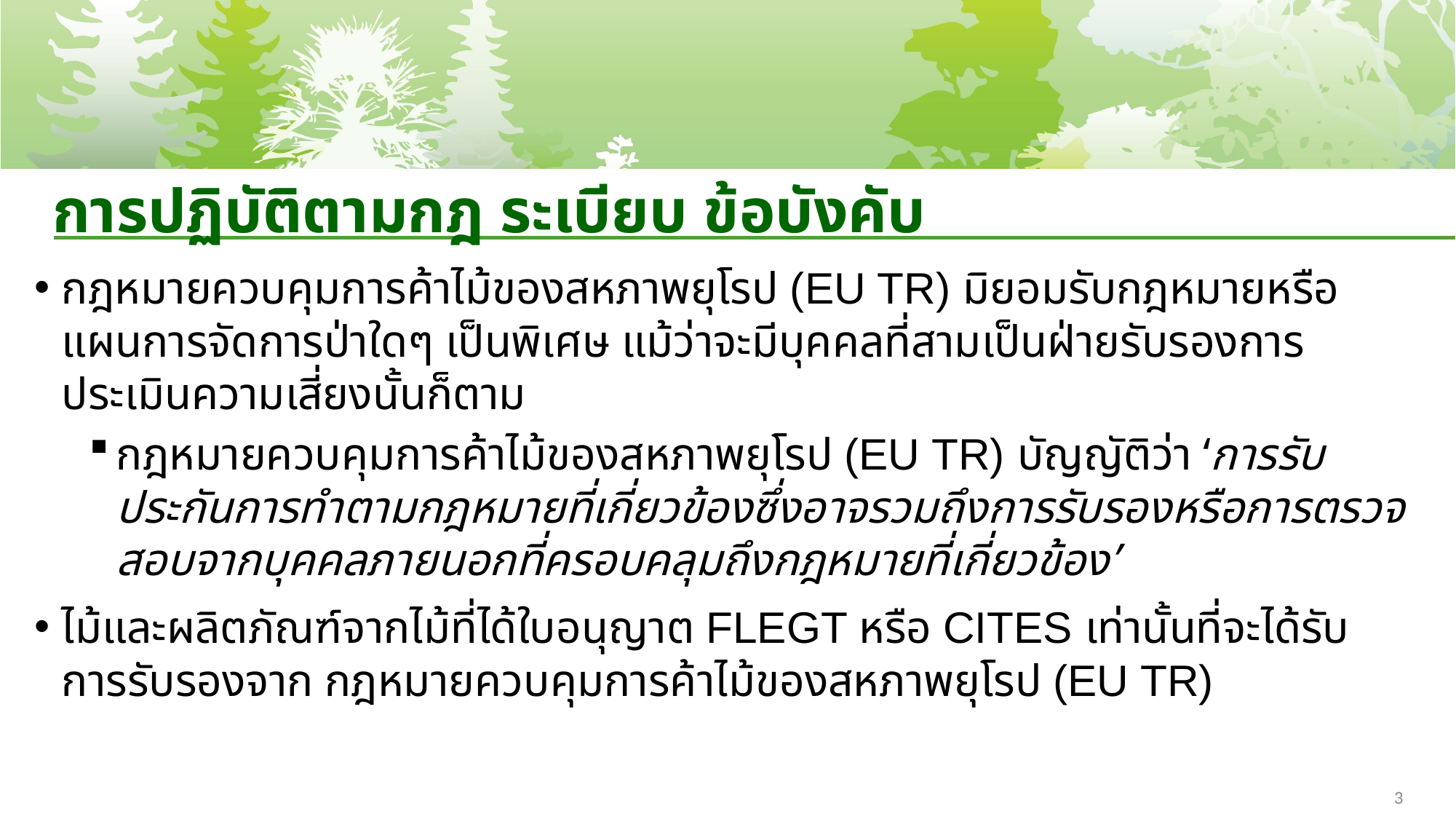

# การปฏิบัติตามกฎ ระเบียบ ข้อบังคับ
กฎหมายควบคุมการค้าไม้ของสหภาพยุโรป (EU TR) มิยอมรับกฎหมายหรือแผนการจัดการป่าใดๆ เป็นพิเศษ แม้ว่าจะมีบุคคลที่สามเป็นฝ่ายรับรองการประเมินความเสี่ยงนั้นก็ตาม
กฎหมายควบคุมการค้าไม้ของสหภาพยุโรป (EU TR) บัญญัติว่า ‘การรับประกันการทำตามกฎหมายที่เกี่ยวข้องซึ่งอาจรวมถึงการรับรองหรือการตรวจสอบจากบุคคลภายนอกที่ครอบคลุมถึงกฎหมายที่เกี่ยวข้อง’
ไม้และผลิตภัณฑ์จากไม้ที่ได้ใบอนุญาต FLEGT หรือ CITES เท่านั้นที่จะได้รับการรับรองจาก กฎหมายควบคุมการค้าไม้ของสหภาพยุโรป (EU TR)
3